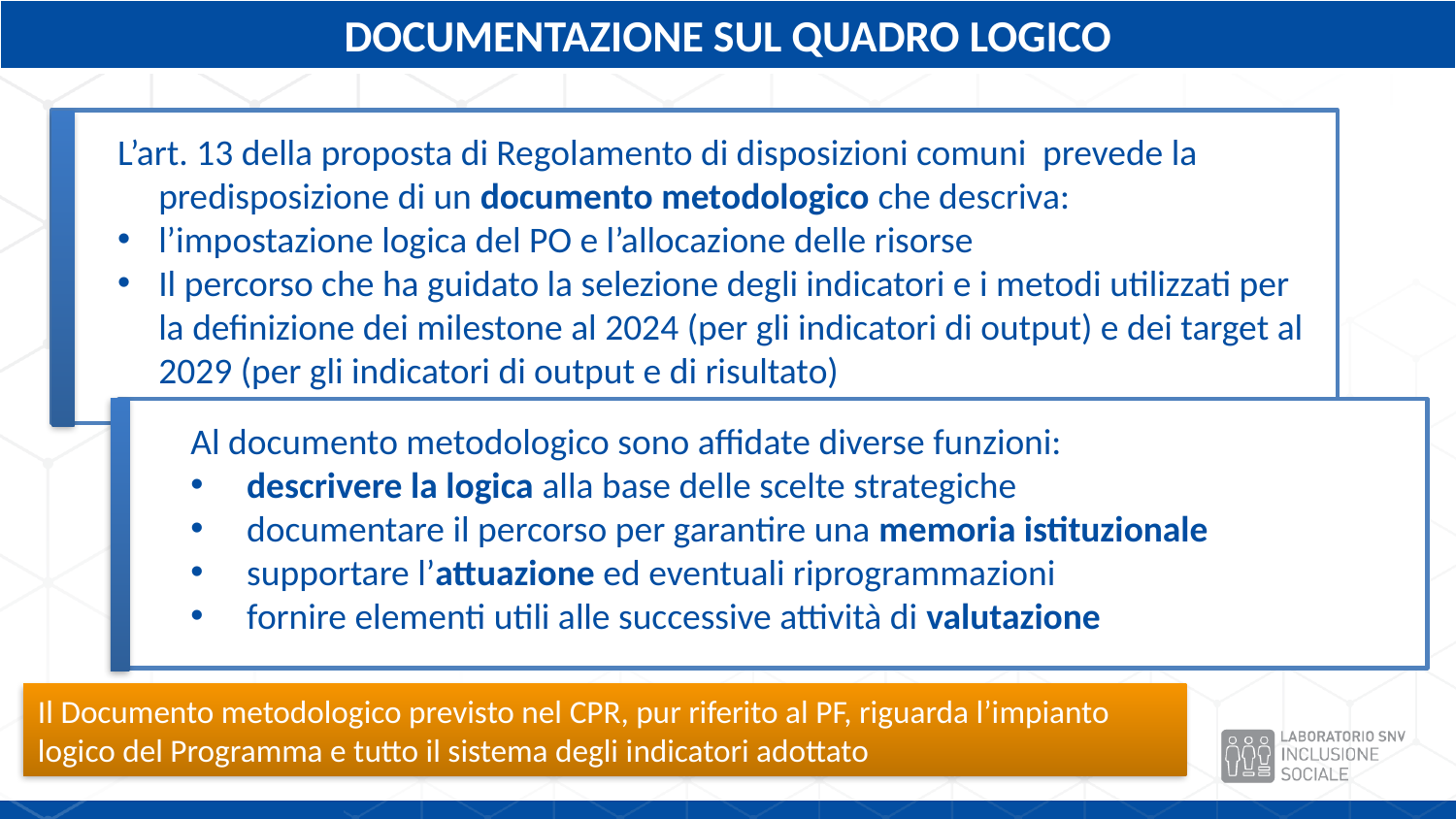

# DOCUMENTAZIONE SUL QUADRO LOGICO

L’art. 13 della proposta di Regolamento di disposizioni comuni  prevede la predisposizione di un documento metodologico che descriva:
l’impostazione logica del PO e l’allocazione delle risorse
Il percorso che ha guidato la selezione degli indicatori e i metodi utilizzati per la definizione dei milestone al 2024 (per gli indicatori di output) e dei target al 2029 (per gli indicatori di output e di risultato)

Al documento metodologico sono affidate diverse funzioni:
descrivere la logica alla base delle scelte strategiche
documentare il percorso per garantire una memoria istituzionale
supportare l’attuazione ed eventuali riprogrammazioni
fornire elementi utili alle successive attività di valutazione

Il Documento metodologico previsto nel CPR, pur riferito al PF, riguarda l’impianto logico del Programma e tutto il sistema degli indicatori adottato